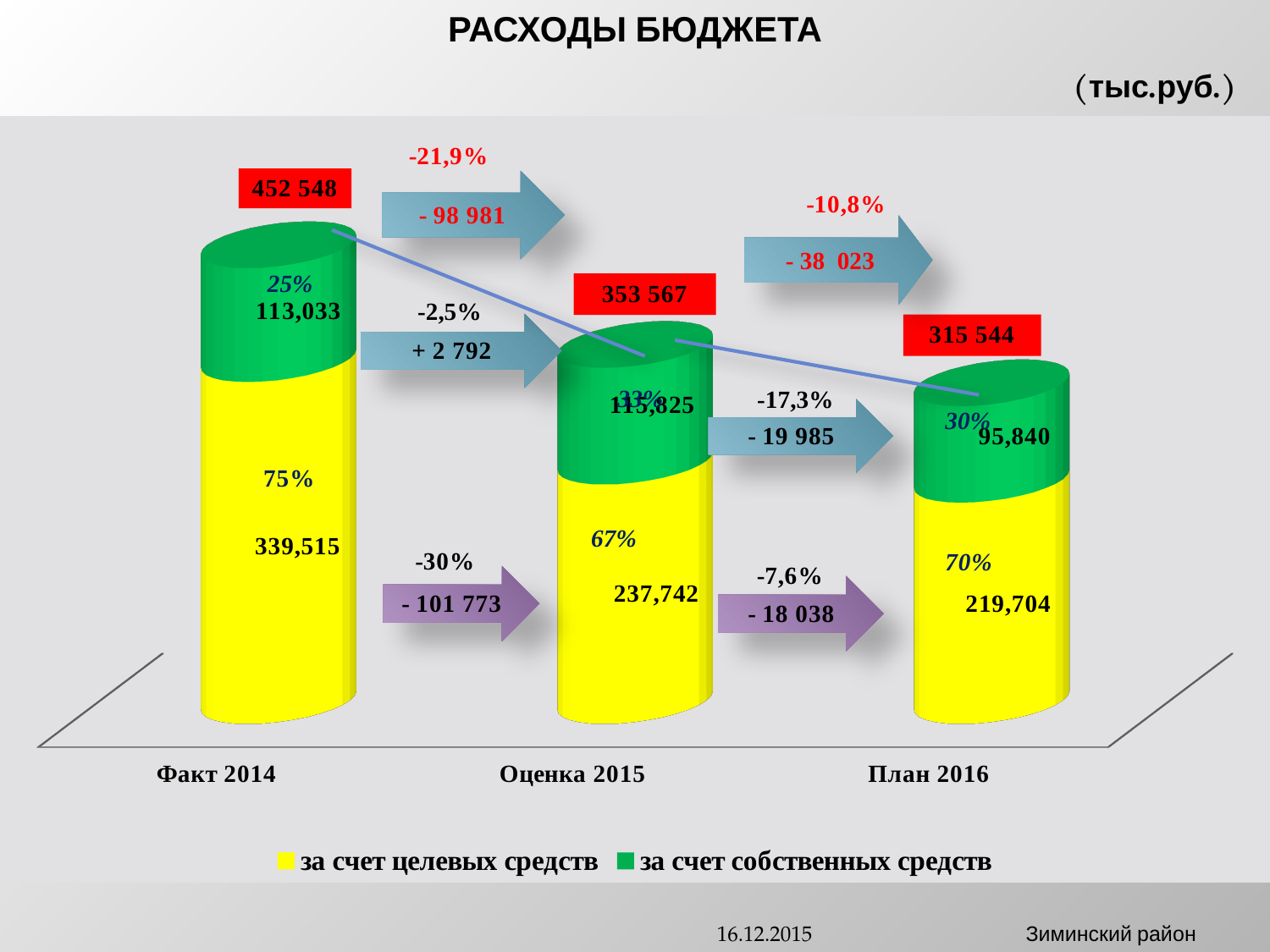

РАСХОДЫ БЮДЖЕТА
(тыс.руб.)

[unsupported chart]

- 38  023
25%
-2,5%
33%
-17,3%
30%
67%

16.12.2015
Зиминский район